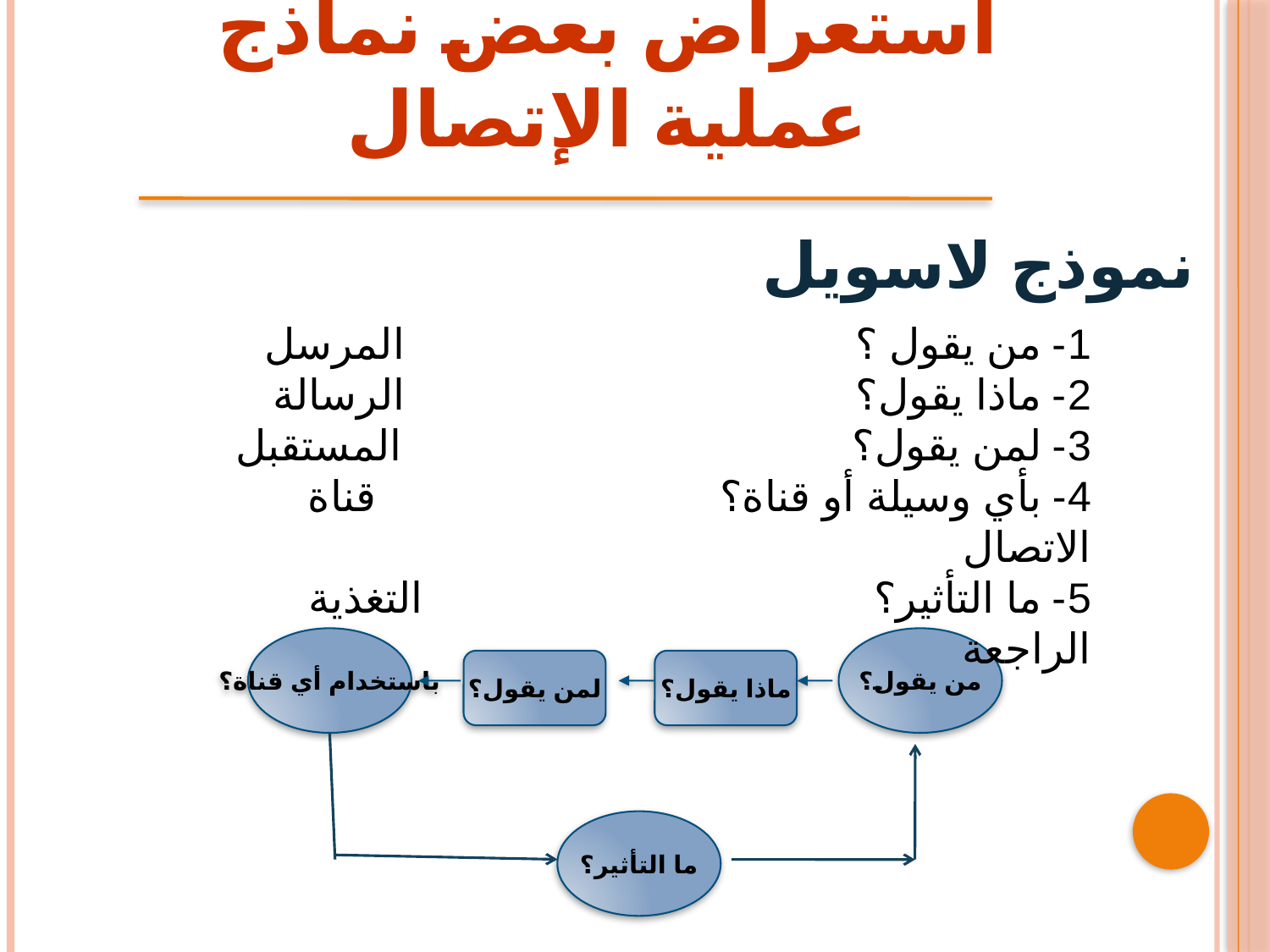

استعراض بعض نماذج عملية الإتصال
نموذج لاسويل
1- من يقول ؟                                      المرسل
2- ماذا يقول؟                                      الرسالة
3- لمن يقول؟                                      المستقبل
4- بأي وسيلة أو قناة؟                             قناة الاتصال
5- ما التأثير؟                                      التغذية الراجعة
باستخدام أي قناة؟
من يقول؟
لمن يقول؟
ماذا يقول؟

ما التأثير؟